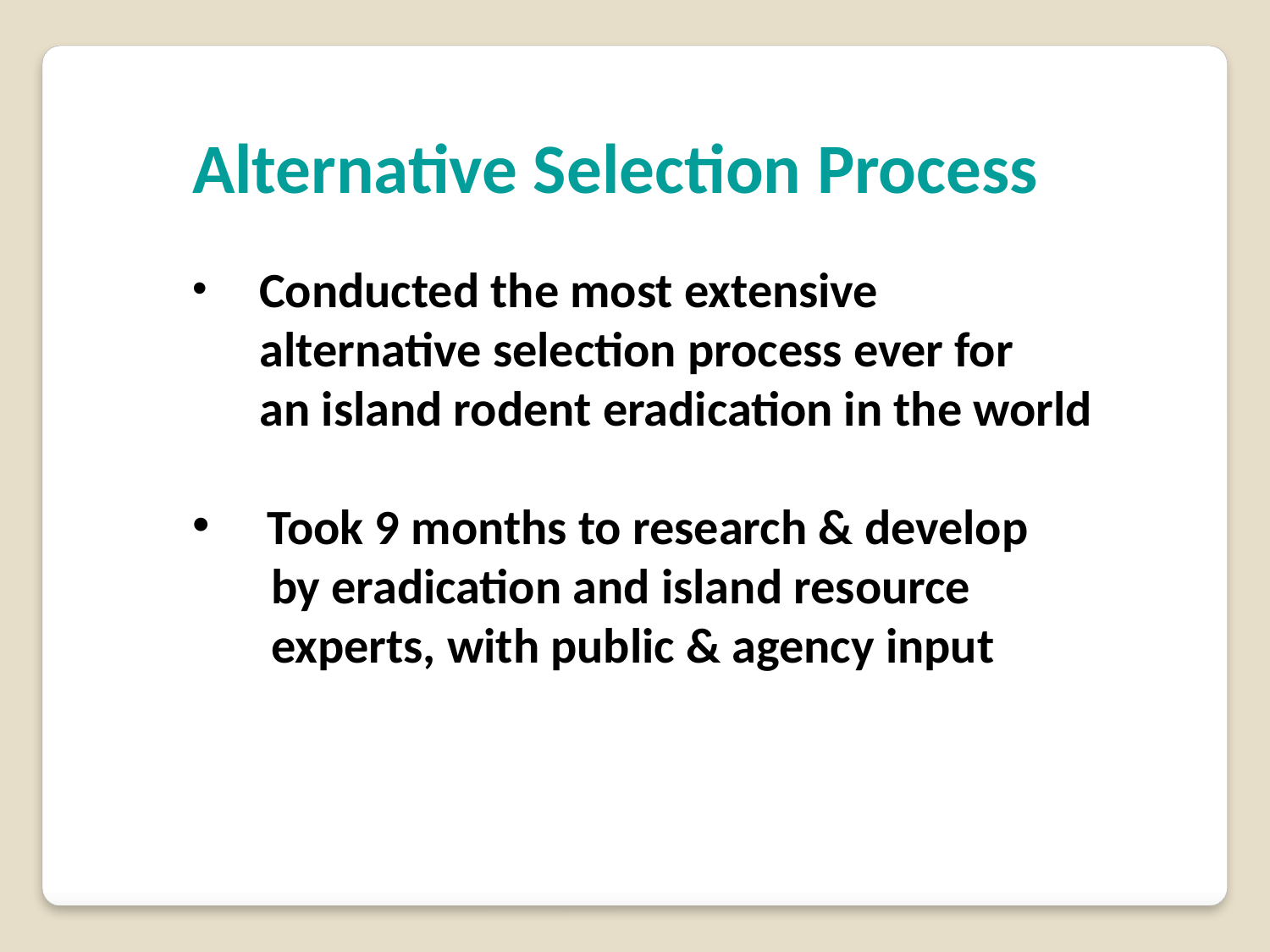

Alternative Selection Process

  Conducted the most extensive
      alternative selection process ever for
      an island rodent eradication in the world

 Took 9 months to research & develop
       by eradication and island resource
       experts, with public & agency input